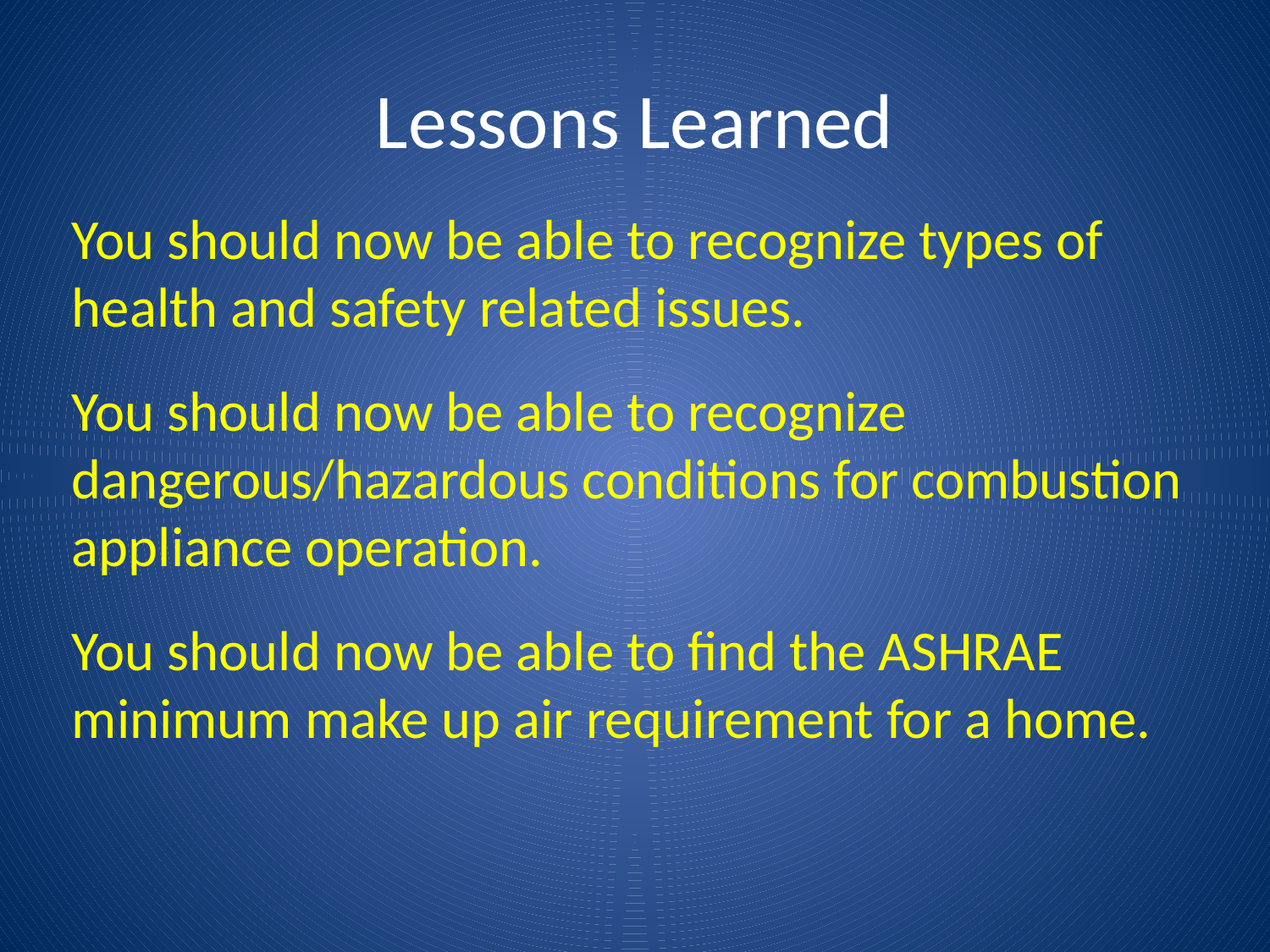

# Lessons Learned
You should now be able to recognize types of health and safety related issues.

You should now be able to recognize dangerous/hazardous conditions for combustion appliance operation.

You should now be able to find the ASHRAE minimum make up air requirement for a home.